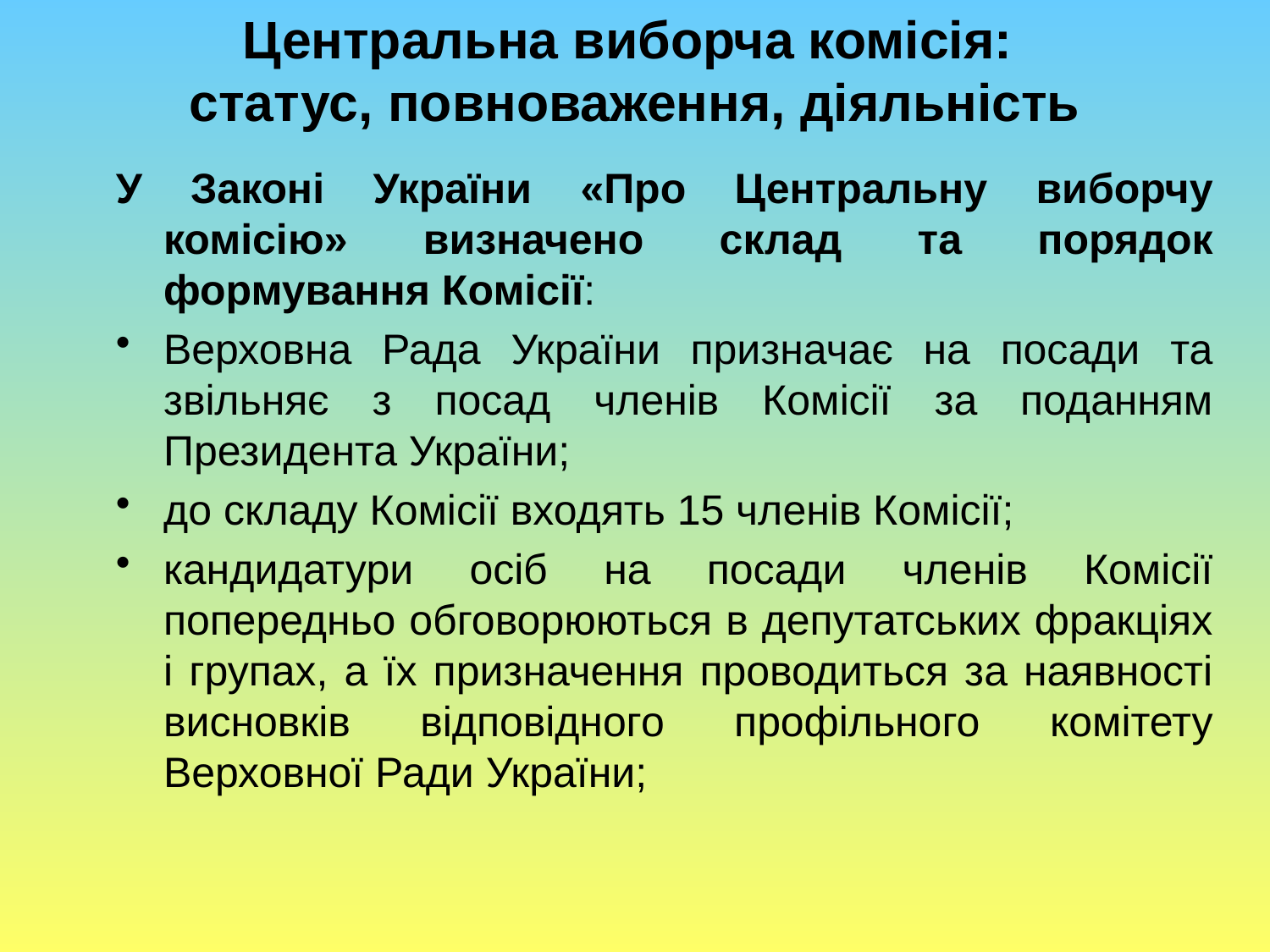

# Центральна виборча комісія: статус, повноваження, діяльність
У Законі України «Про Центральну виборчу комісію» визначено склад та порядок формування Комісії:
Верховна Рада України призначає на посади та звільняє з посад членів Комісії за поданням Президента України;
до складу Комісії входять 15 членів Комісії;
кандидатури осіб на посади членів Комісії попередньо обговорюються в депутатських фракціях і групах, а їх призначення проводиться за наявності висновків відповідного профільного комітету Верховної Ради України;